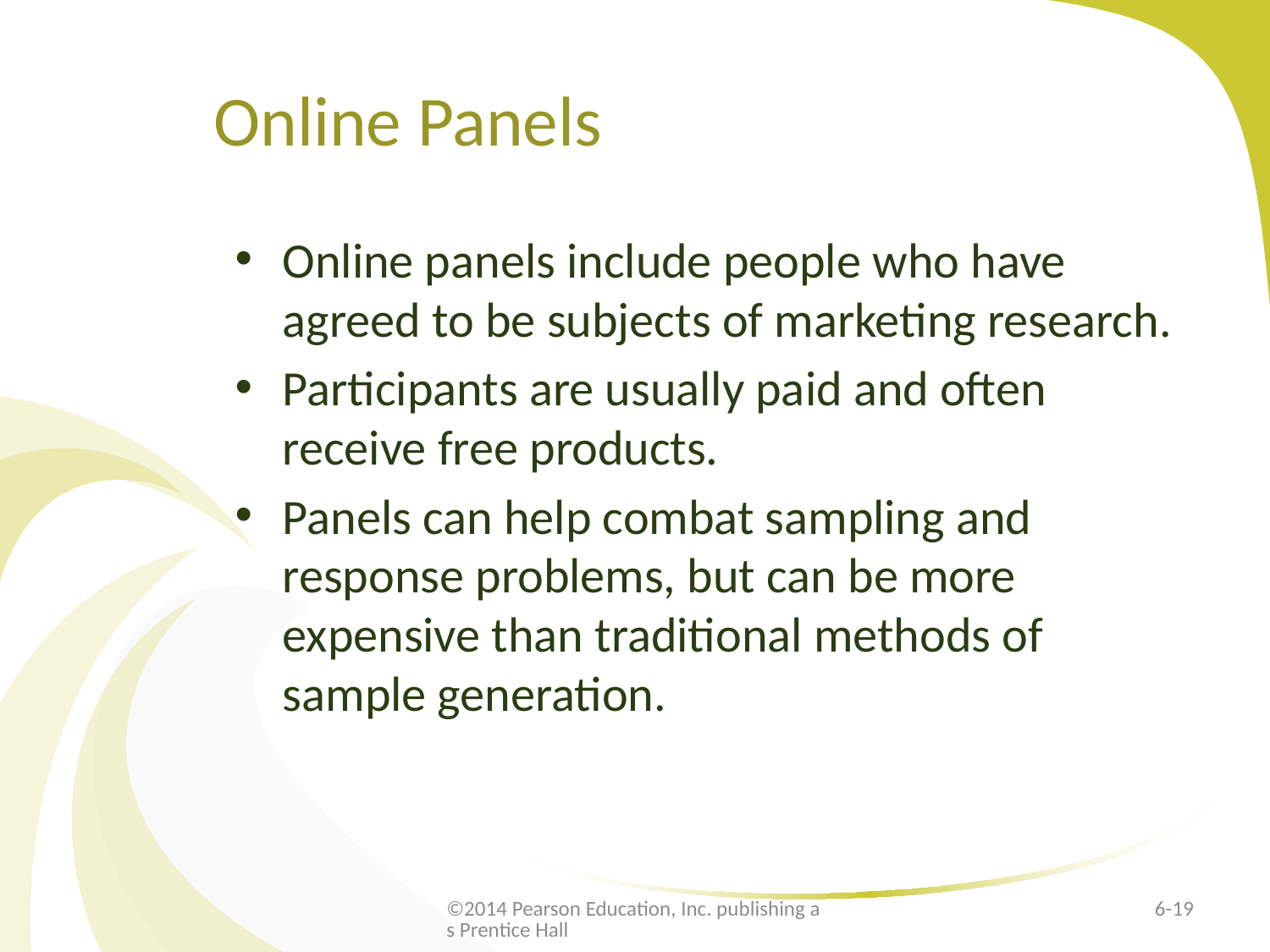

# Online Panels
Online panels include people who have agreed to be subjects of marketing research.
Participants are usually paid and often receive free products.
Panels can help combat sampling and response problems, but can be more expensive than traditional methods of sample generation.

©2014 Pearson Education, Inc. publishing as Prentice Hall
6-19